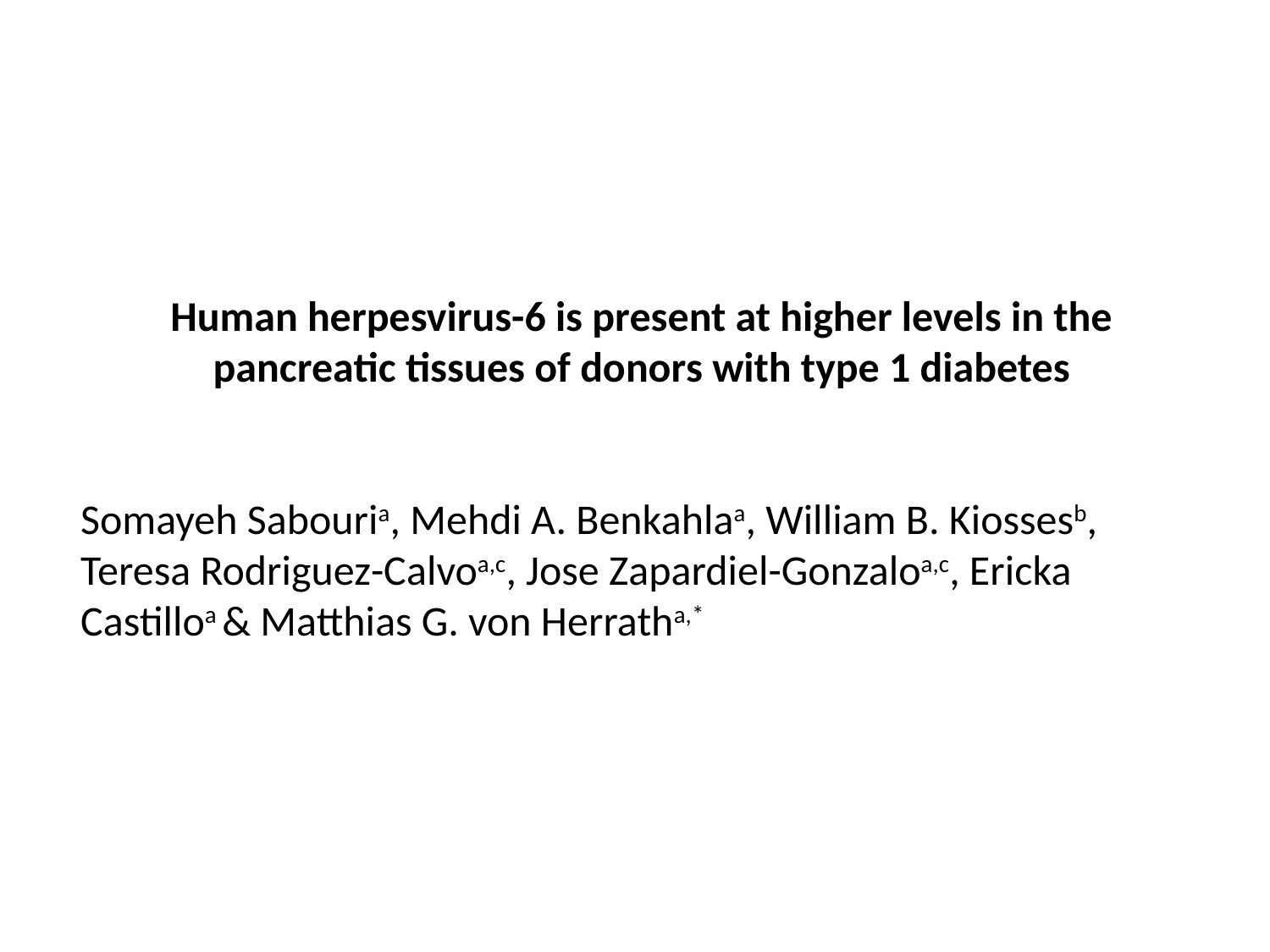

Human herpesvirus-6 is present at higher levels in the pancreatic tissues of donors with type 1 diabetes

Somayeh Sabouria, Mehdi A. Benkahlaa, William B. Kiossesb, Teresa Rodriguez-Calvoa,c, Jose Zapardiel-Gonzaloa,c, Ericka Castilloa & Matthias G. von Herratha,*